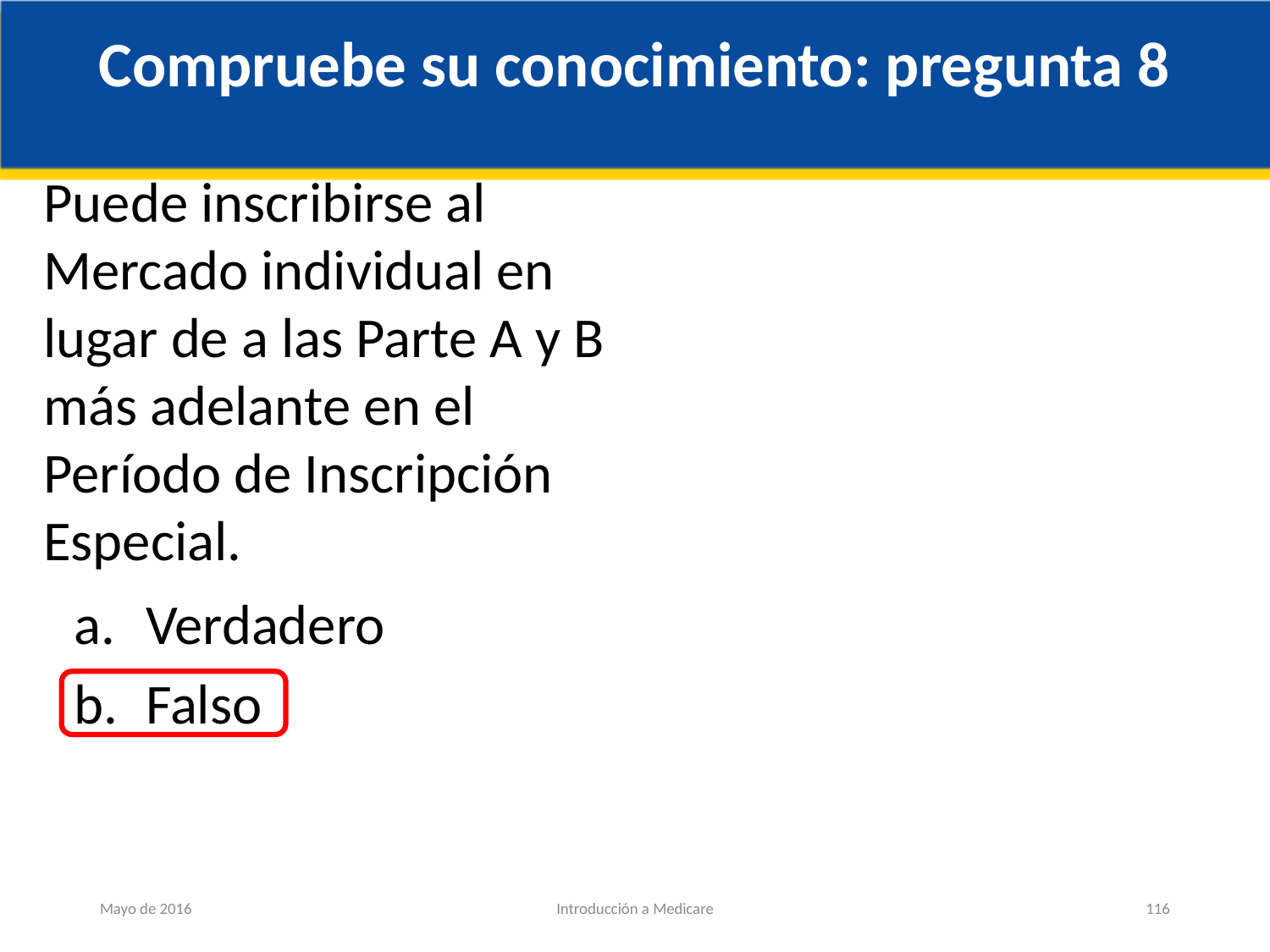

Compruebe su conocimiento: pregunta 8
# Puede inscribirse al Mercado individual en lugar de a las Parte A y B más adelante en el Período de Inscripción Especial.
Verdadero
Falso

Mayo de 2016
Introducción a Medicare
116